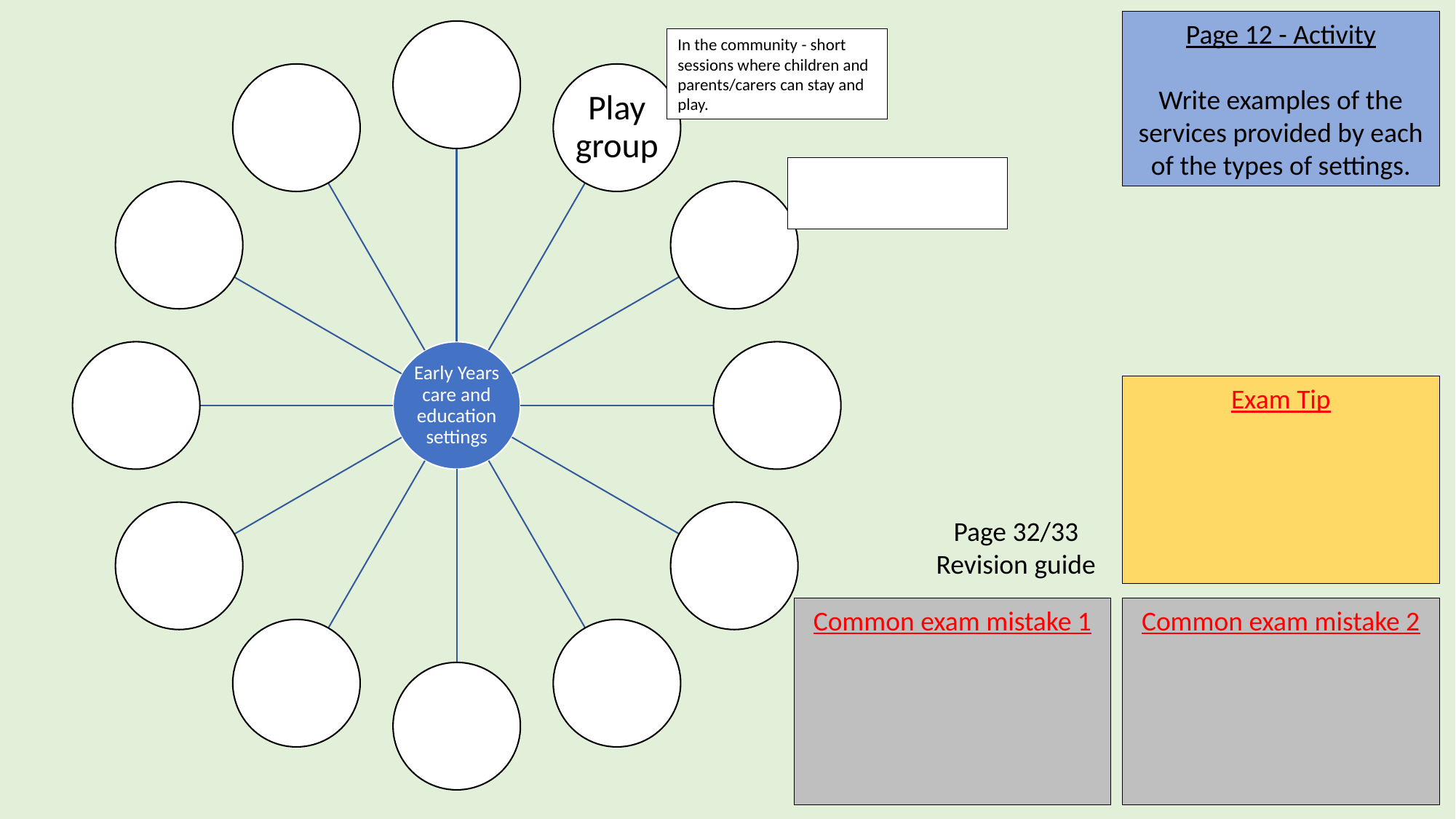

Page 12 - Activity

Write examples of the services provided by each of the types of settings.
Early Years care and education settings

Play group

In the community - short sessions where children and parents/carers can stay and play.

Exam Tip

Page 32/33 Revision guide
Common exam mistake 1

Common exam mistake 2